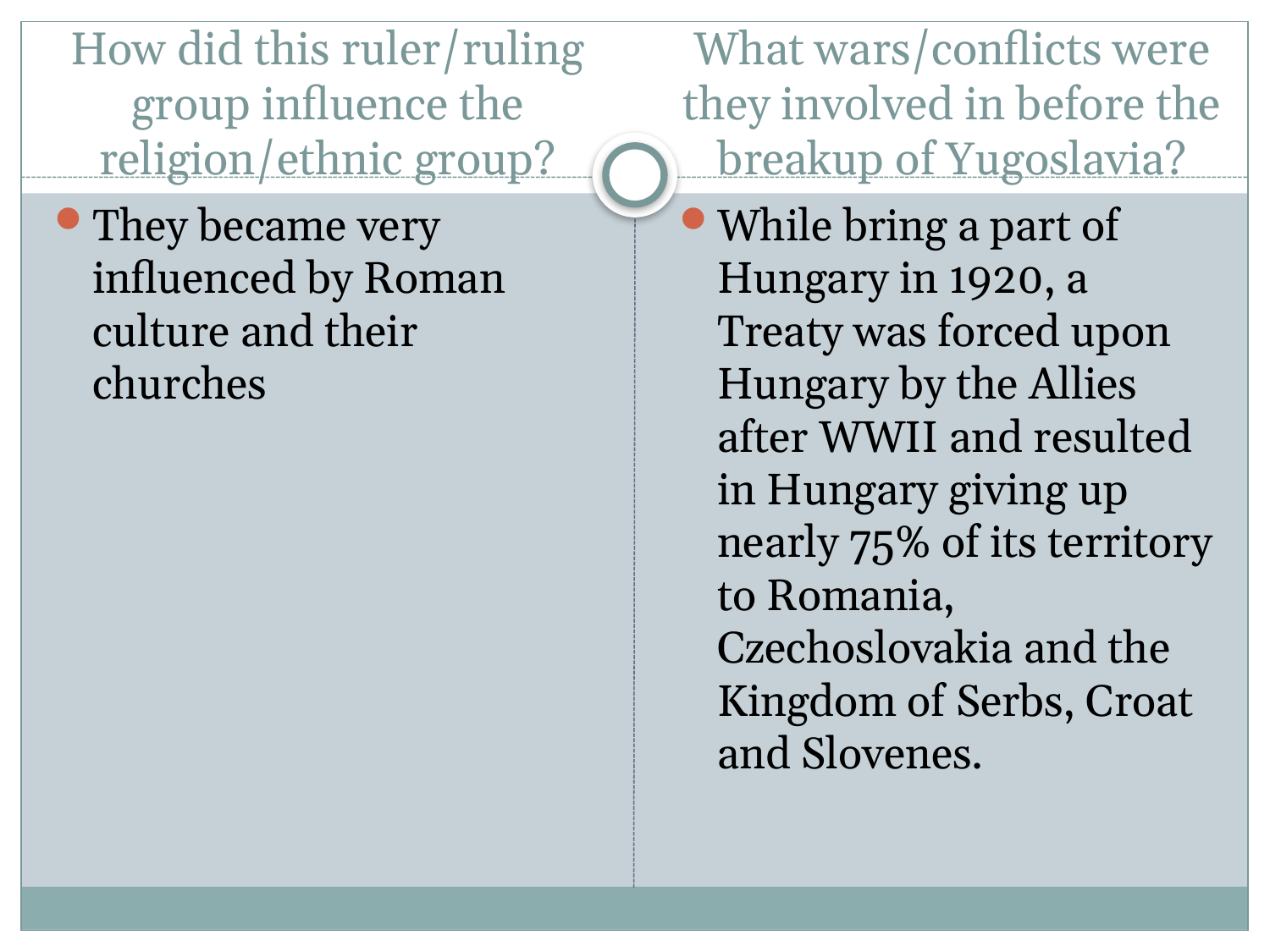

# How did this ruler/ruling group influence the religion/ethnic group?
What wars/conflicts were they involved in before the breakup of Yugoslavia?
They became very influenced by Roman culture and their churches
While bring a part of Hungary in 1920, a Treaty was forced upon Hungary by the Allies after WWII and resulted in Hungary giving up nearly 75% of its territory to Romania, Czechoslovakia and the Kingdom of Serbs, Croat and Slovenes.